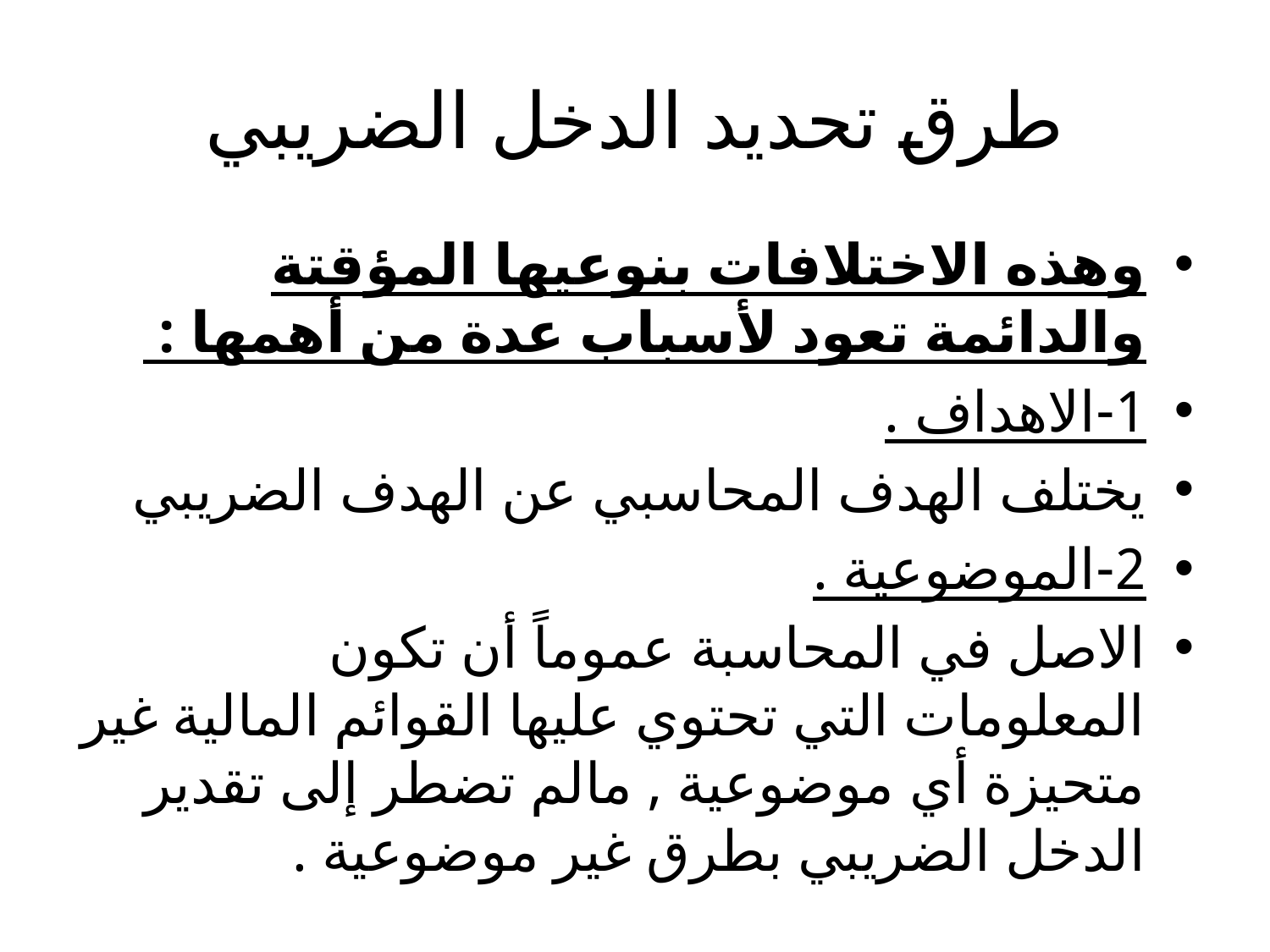

# طرق تحديد الدخل الضريبي
وهذه الاختلافات بنوعيها المؤقتة والدائمة تعود لأسباب عدة من أهمها :
1-الاهداف .
يختلف الهدف المحاسبي عن الهدف الضريبي
2-الموضوعية .
الاصل في المحاسبة عموماً أن تكون المعلومات التي تحتوي عليها القوائم المالية غير متحيزة أي موضوعية , مالم تضطر إلى تقدير الدخل الضريبي بطرق غير موضوعية .